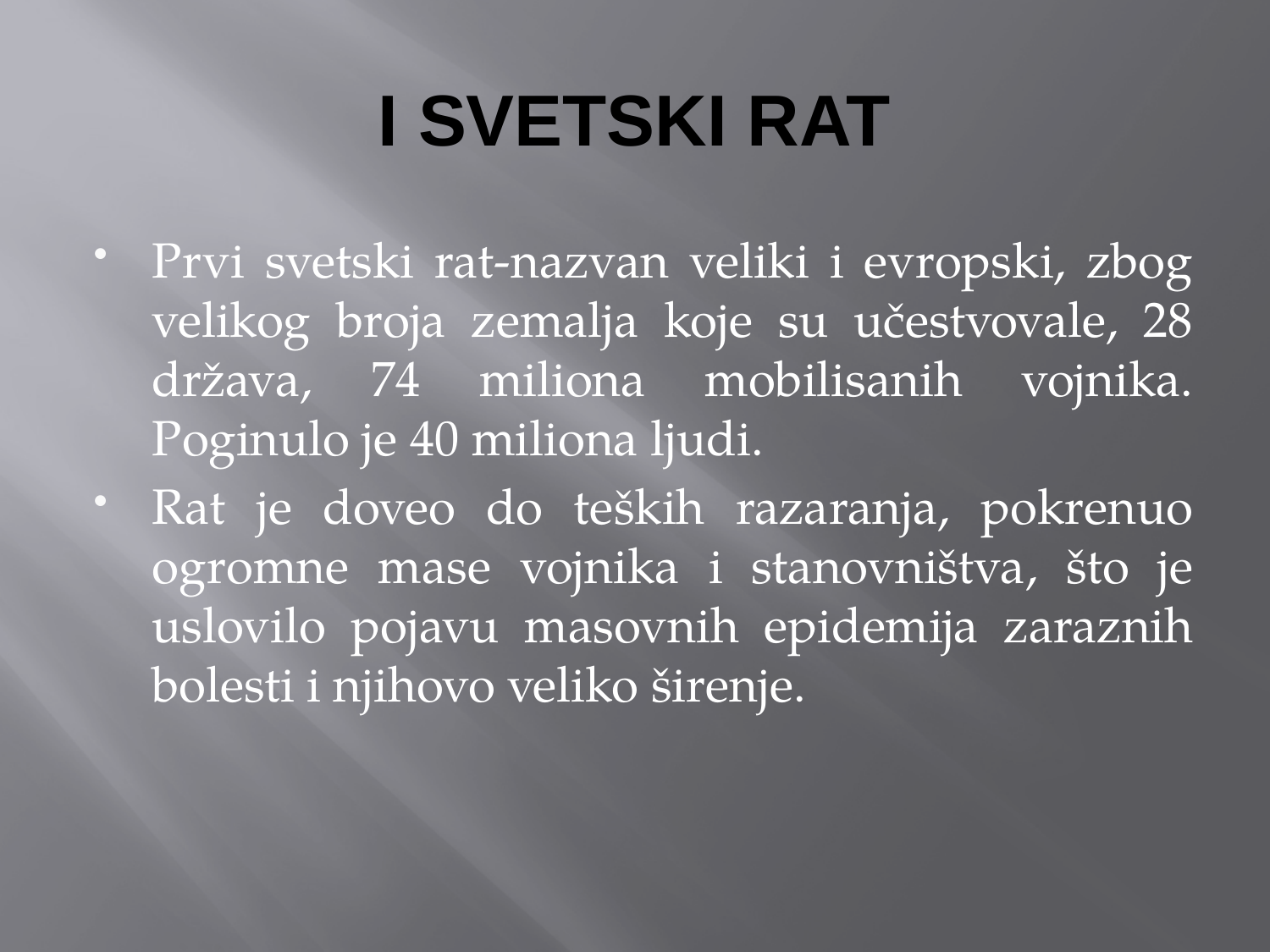

# I SVETSKI RAT
Prvi svetski rat-nazvan veliki i evropski, zbog velikog broja zemalja koje su učestvovale, 28 država, 74 miliona mobilisanih vojnika. Poginulo je 40 miliona ljudi.
Rat je doveo do teških razaranja, pokrenuo ogromne mase vojnika i stanovništva, što je uslovilo pojavu masovnih epidemija zaraznih bolesti i njihovo veliko širenje.